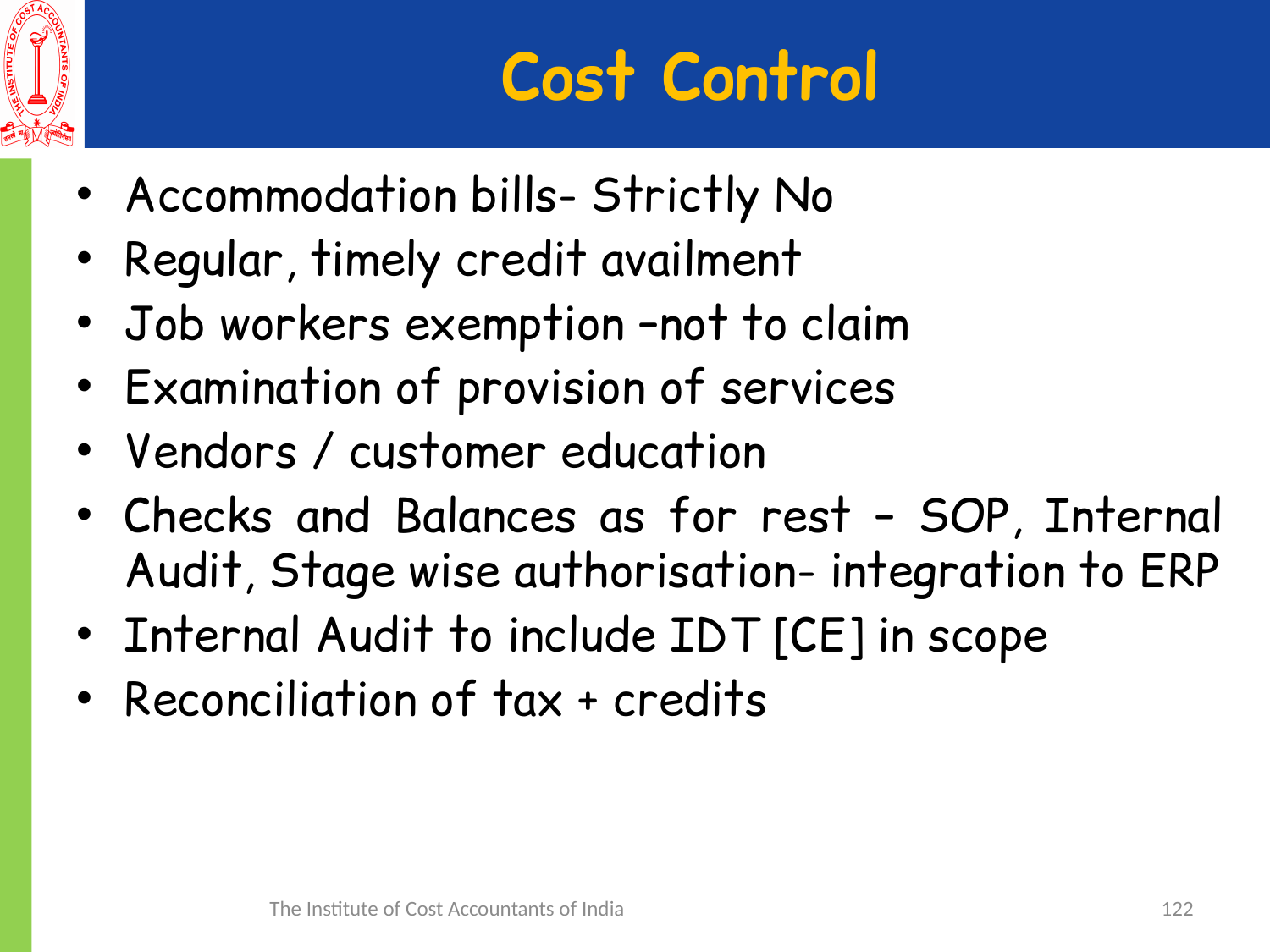

# Cost Control
Accommodation bills- Strictly No
Regular, timely credit availment
Job workers exemption –not to claim
Examination of provision of services
Vendors / customer education
Checks and Balances as for rest – SOP, Internal Audit, Stage wise authorisation- integration to ERP
Internal Audit to include IDT [CE] in scope
Reconciliation of tax + credits
The Institute of Cost Accountants of India
122